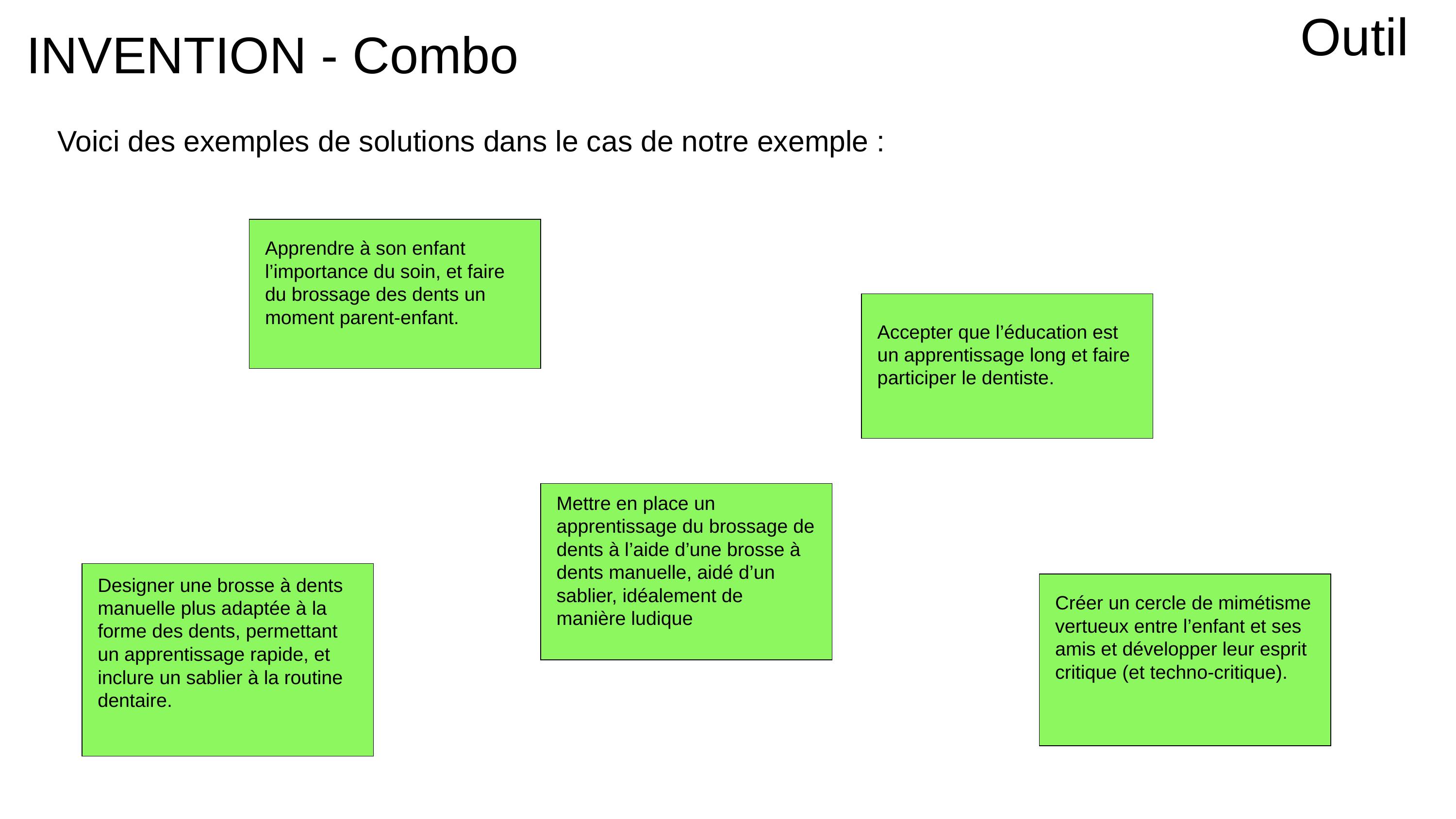

Outil
INVENTION - Combo
Voici des exemples de solutions dans le cas de notre exemple :

Apprendre à son enfant l’importance du soin, et faire du brossage des dents un moment parent-enfant.

Accepter que l’éducation est un apprentissage long et faire participer le dentiste.

Mettre en place un apprentissage du brossage de dents à l’aide d’une brosse à dents manuelle, aidé d’un sablier, idéalement de manière ludique

Designer une brosse à dents manuelle plus adaptée à la forme des dents, permettant un apprentissage rapide, et inclure un sablier à la routine dentaire.

Créer un cercle de mimétisme vertueux entre l’enfant et ses amis et développer leur esprit critique (et techno-critique).